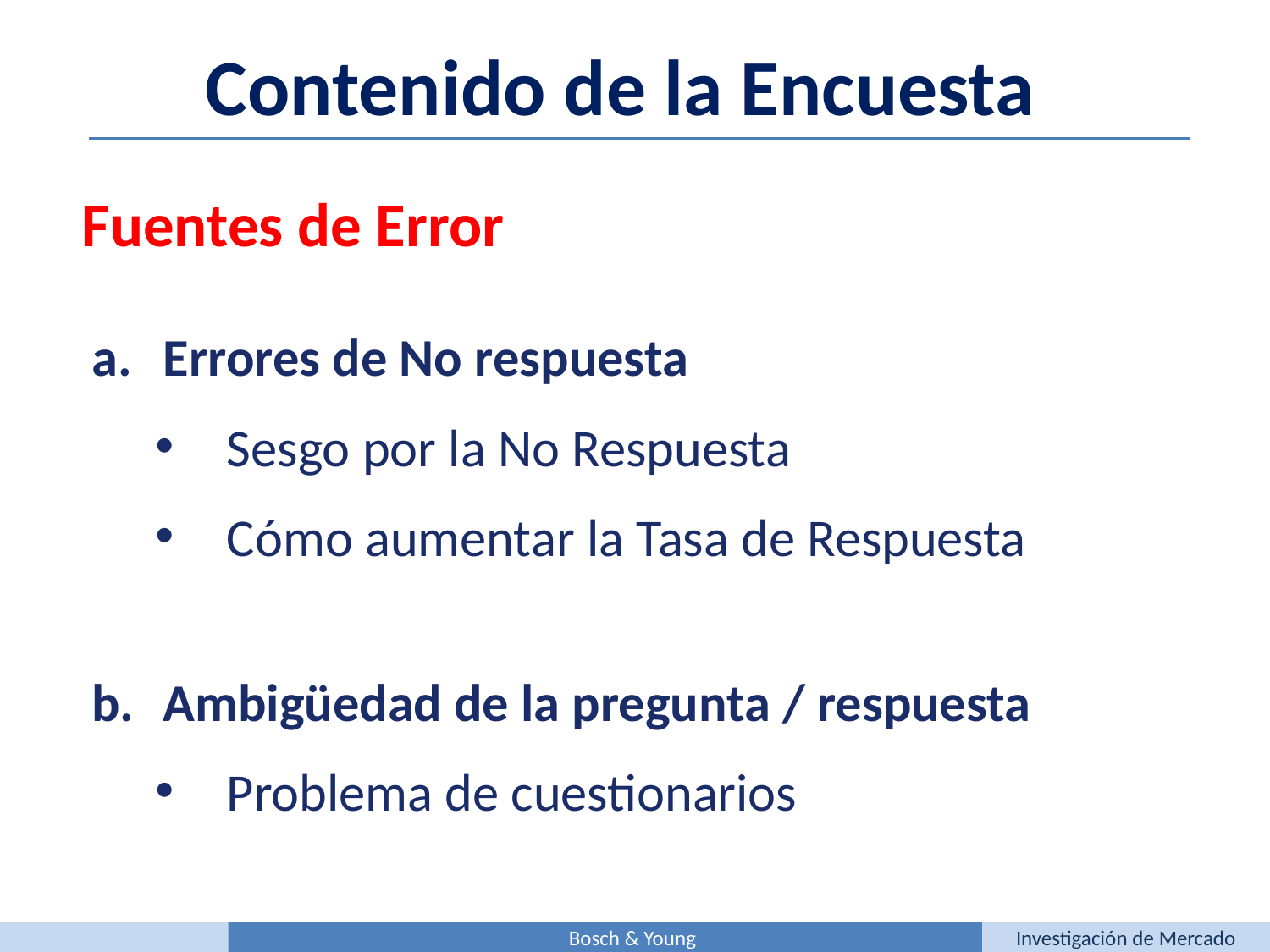

Contenido de la Encuesta
Fuentes de Error
Errores de No respuesta
Sesgo por la No Respuesta
Cómo aumentar la Tasa de Respuesta

Ambigüedad de la pregunta / respuesta
Problema de cuestionarios

Bosch & Young
Investigación de Mercado